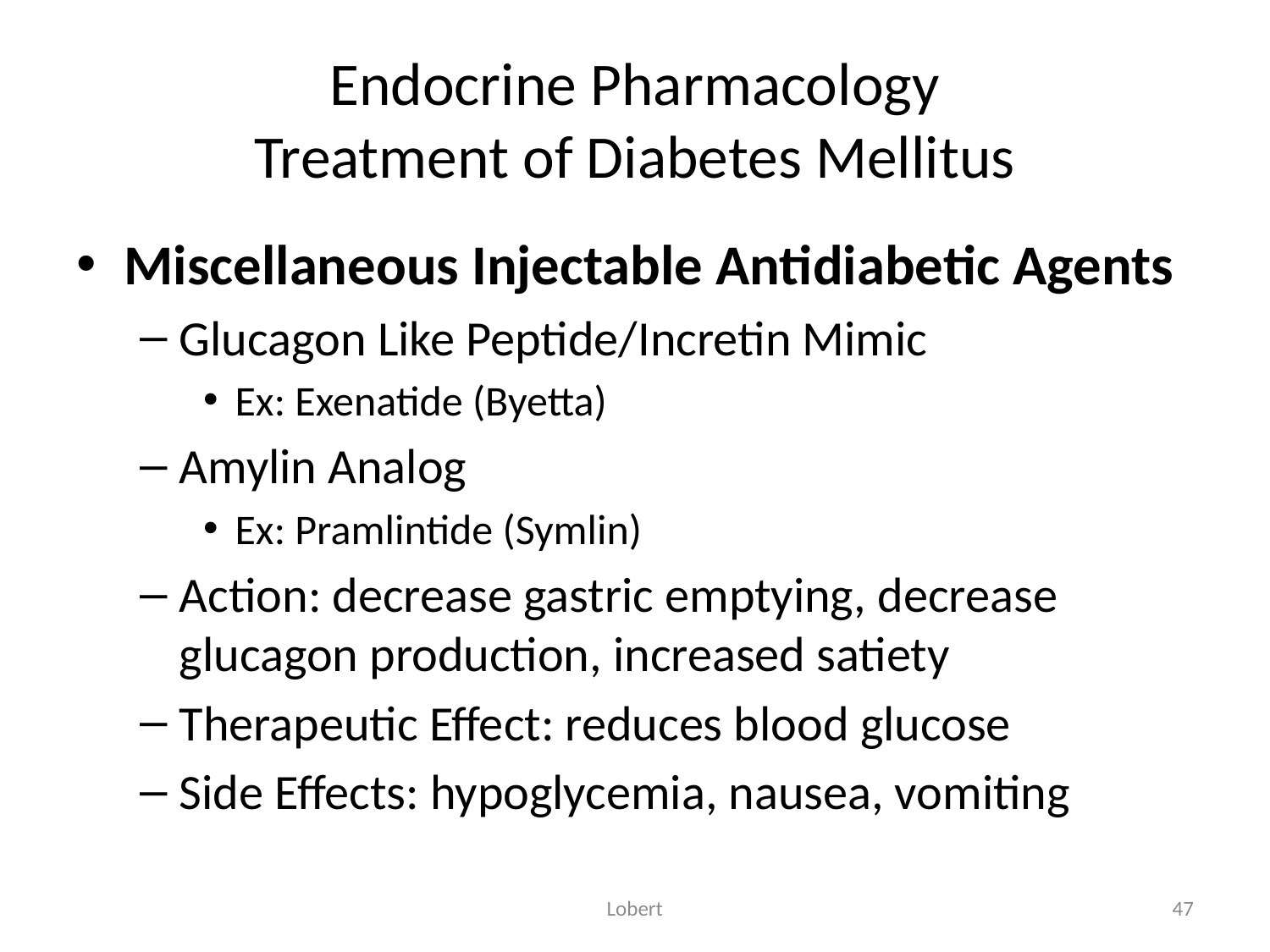

# Endocrine Pharmacology Treatment of Diabetes Mellitus
Miscellaneous Injectable Antidiabetic Agents
Glucagon Like Peptide/Incretin Mimic
Ex: Exenatide (Byetta)
Amylin Analog
Ex: Pramlintide (Symlin)
Action: decrease gastric emptying, decrease glucagon production, increased satiety
Therapeutic Effect: reduces blood glucose
Side Effects: hypoglycemia, nausea, vomiting
Lobert
47